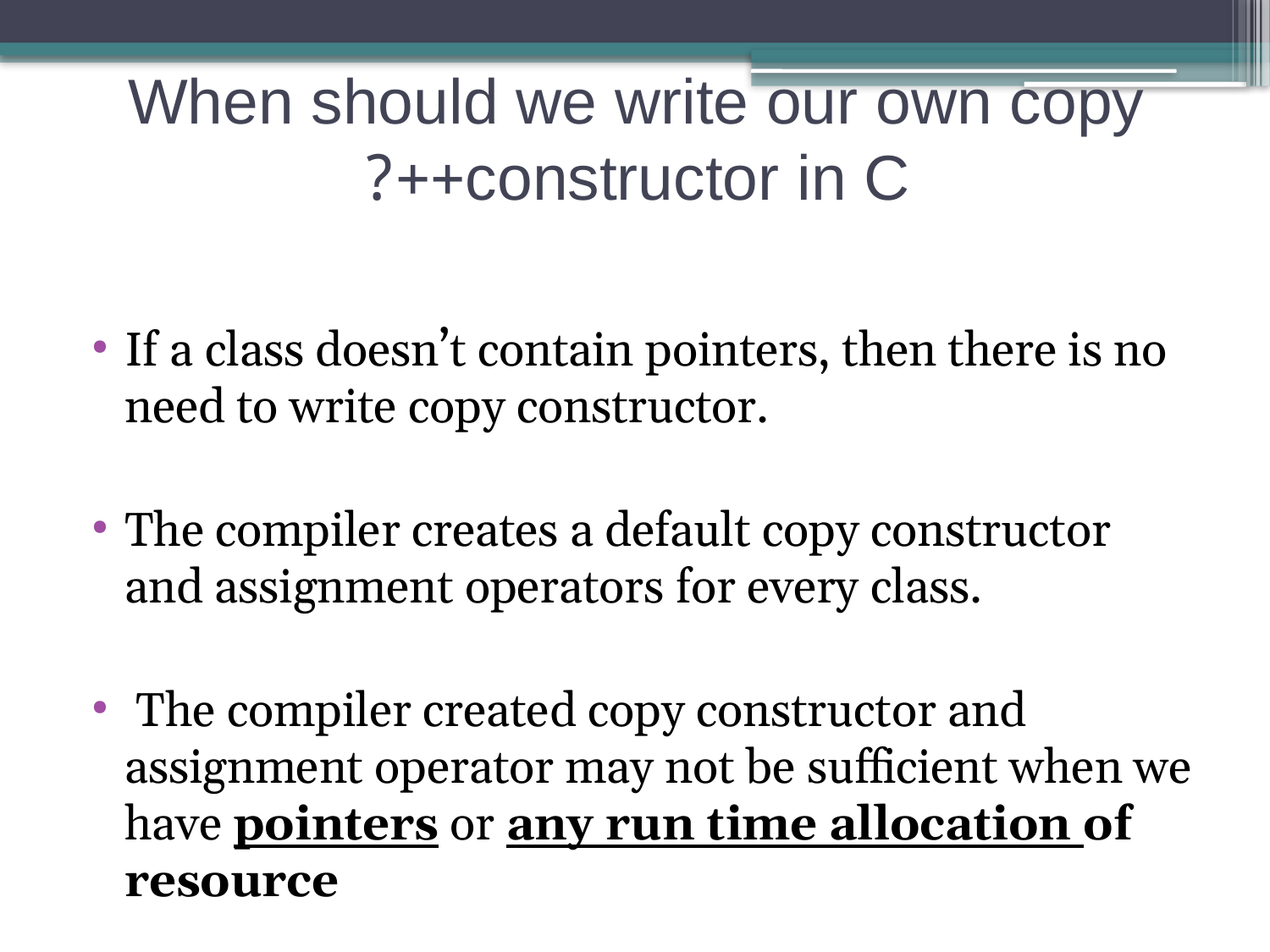

# When should we write our own copy constructor in C++?
If a class doesn’t contain pointers, then there is no need to write copy constructor.

The compiler creates a default copy constructor and assignment operators for every class.

 The compiler created copy constructor and assignment operator may not be sufficient when we have pointers or any run time allocation of resource
43